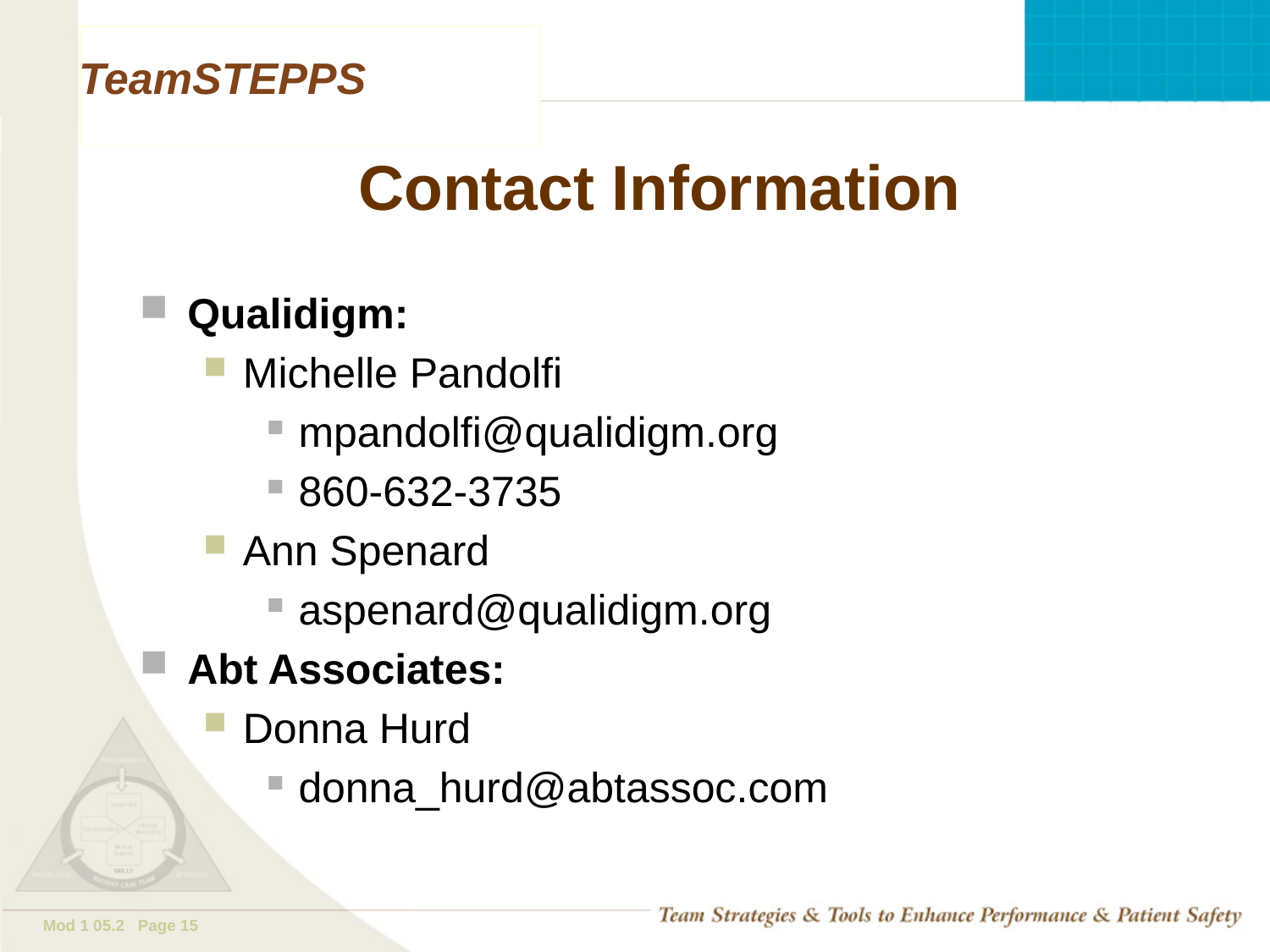

# Contact Information
Qualidigm:
Michelle Pandolfi
mpandolfi@qualidigm.org
860-632-3735
Ann Spenard
aspenard@qualidigm.org
Abt Associates:
Donna Hurd
donna_hurd@abtassoc.com